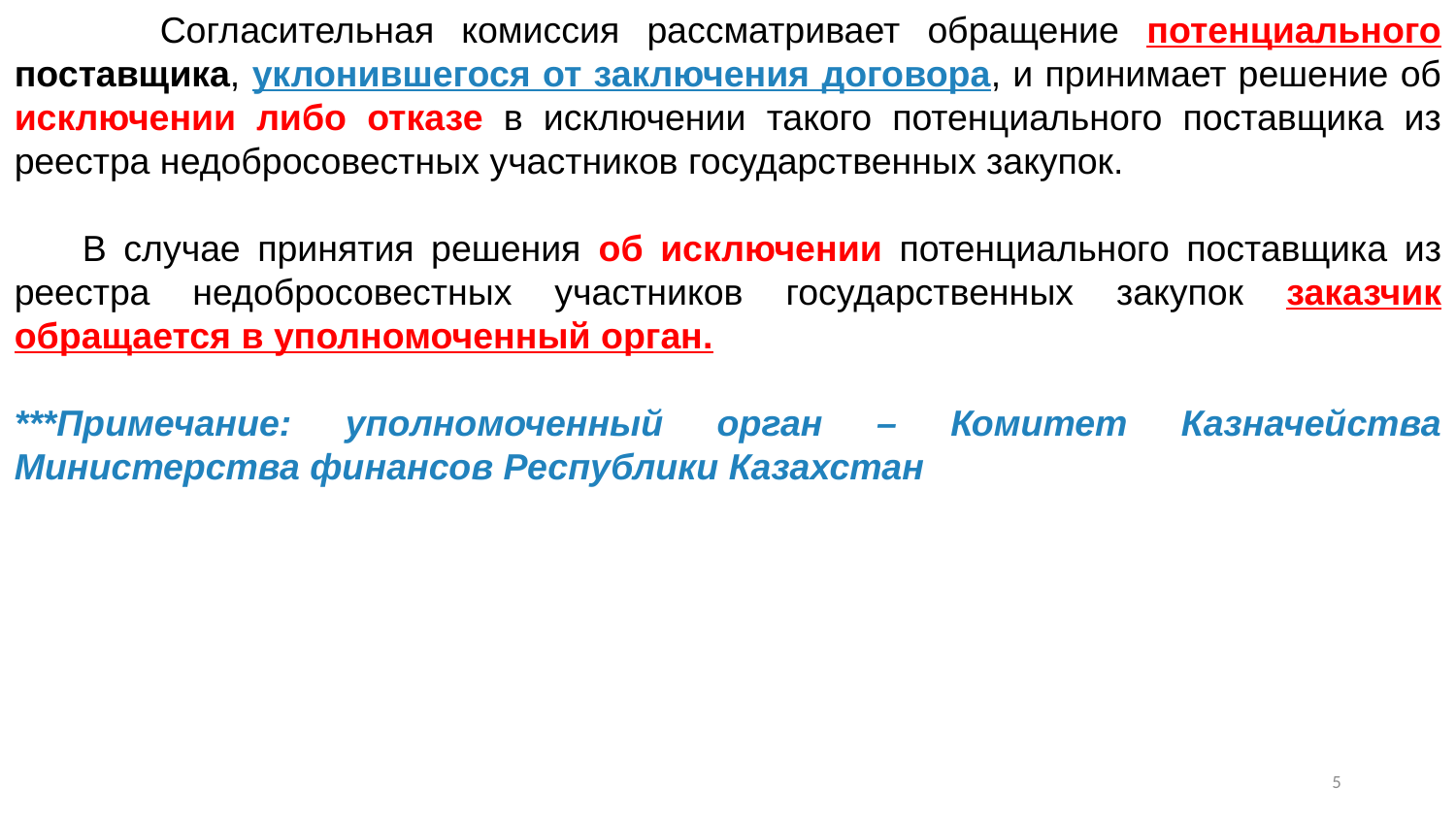

Согласительная комиссия рассматривает обращение потенциального поставщика, уклонившегося от заключения договора, и принимает решение об исключении либо отказе в исключении такого потенциального поставщика из реестра недобросовестных участников государственных закупок.

      В случае принятия решения об исключении потенциального поставщика из реестра недобросовестных участников государственных закупок заказчик обращается в уполномоченный орган.

***Примечание: уполномоченный орган – Комитет Казначейства Министерства финансов Республики Казахстан
5